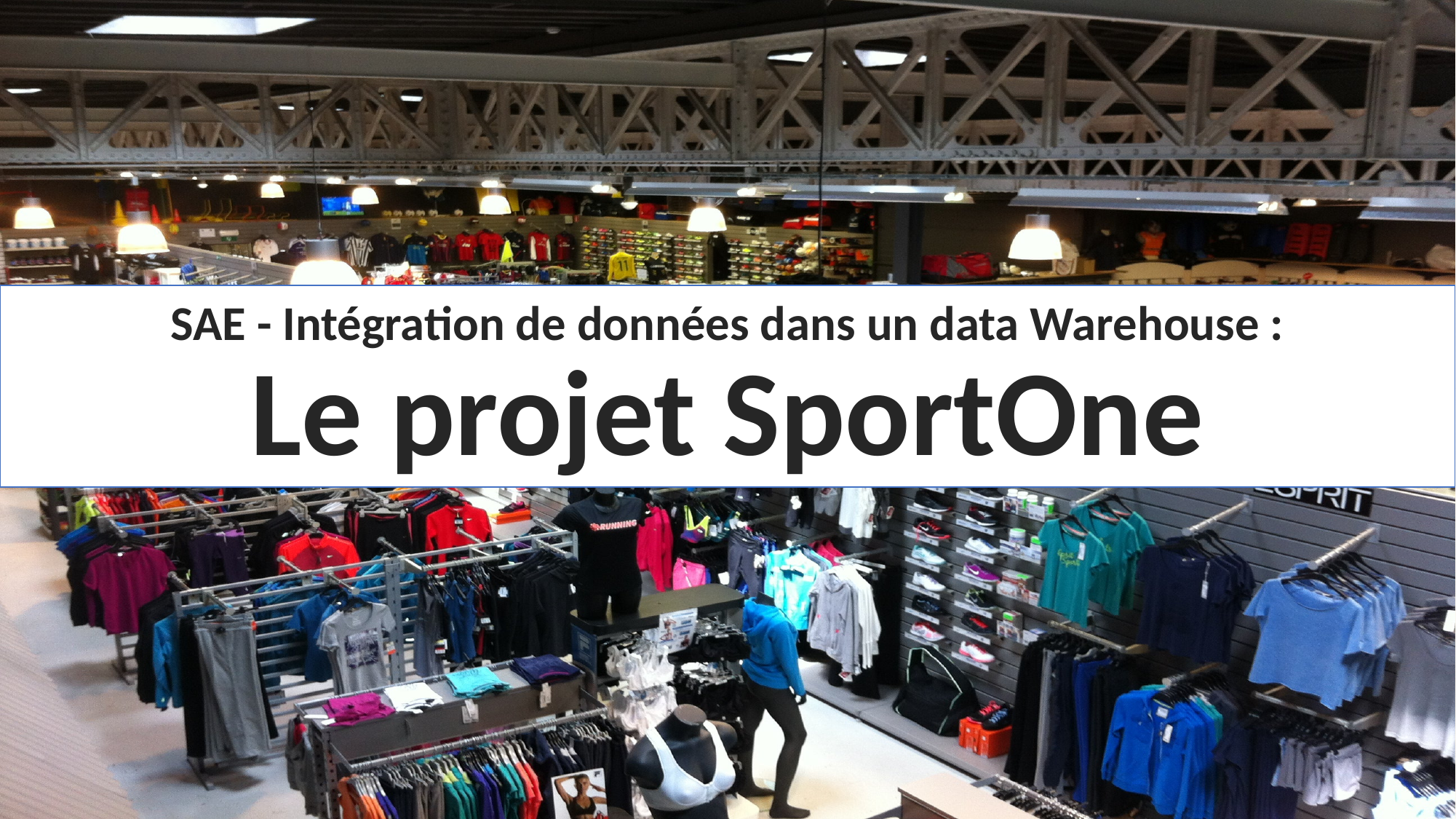

# SAE - Intégration de données dans un data Warehouse : Le projet SportOne